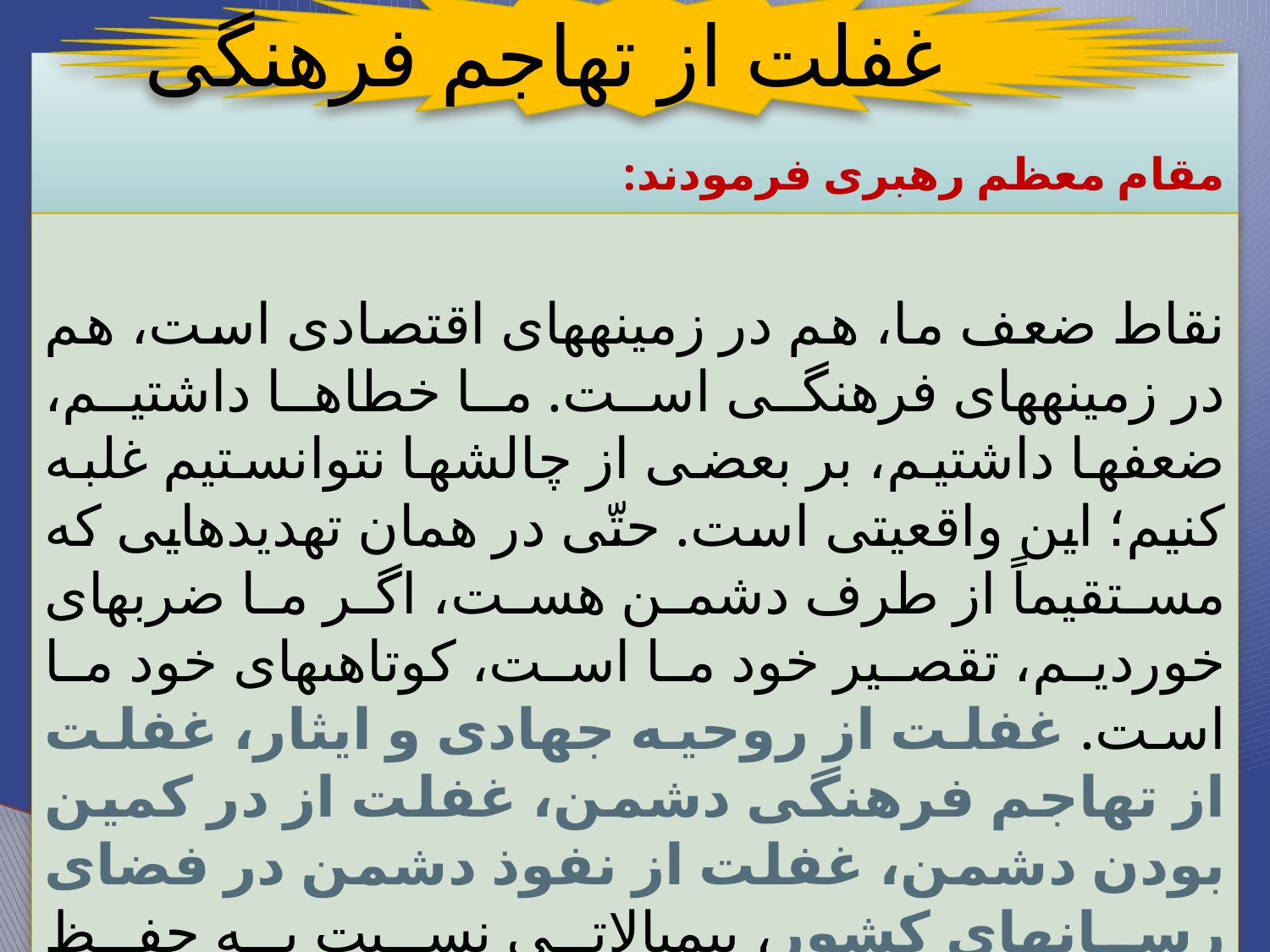

غفلت از تهاجم فرهنگی

مقام معظم رهبری فرمودند:

نقاط ضعف ما، هم در زمینه‏هاى اقتصادى است، هم در زمینه‏هاى فرهنگى است. ما خطاها داشتیم، ضعفها داشتیم، بر بعضى از چالشها نتوانستیم غلبه کنیم؛ این واقعیتى است. حتّى در همان تهدیدهایى که مستقیماً از طرف دشمن هست، اگر ما ضربه‏اى خوردیم، تقصیر خود ما است، کوتاهى‏هاى خود ما است. غفلت از روحیه جهادى و ایثار، غفلت از تهاجم فرهنگى دشمن، غفلت از در کمین بودن دشمن، غفلت از نفوذ دشمن در فضاى رسانه‏اى کشور، بى‏مبالاتى نسبت به حفظ بیت‏المال؛ اینها گناهان ما است، اینها نقاط ضعف ما است. (16/ 5/ 90)